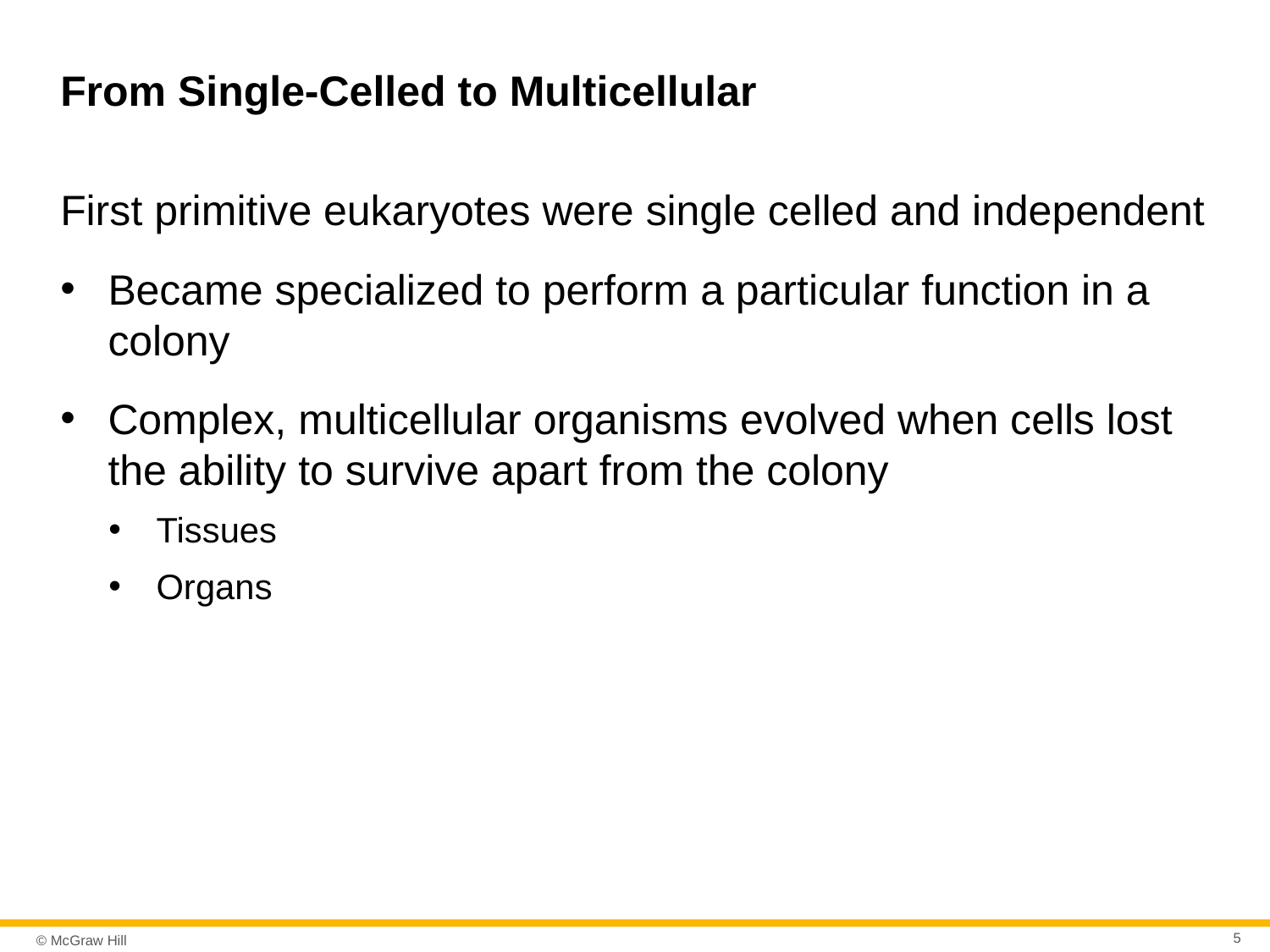

# From Single-Celled to Multicellular
First primitive eukaryotes were single celled and independent
Became specialized to perform a particular function in a colony
Complex, multicellular organisms evolved when cells lost the ability to survive apart from the colony
Tissues
Organs